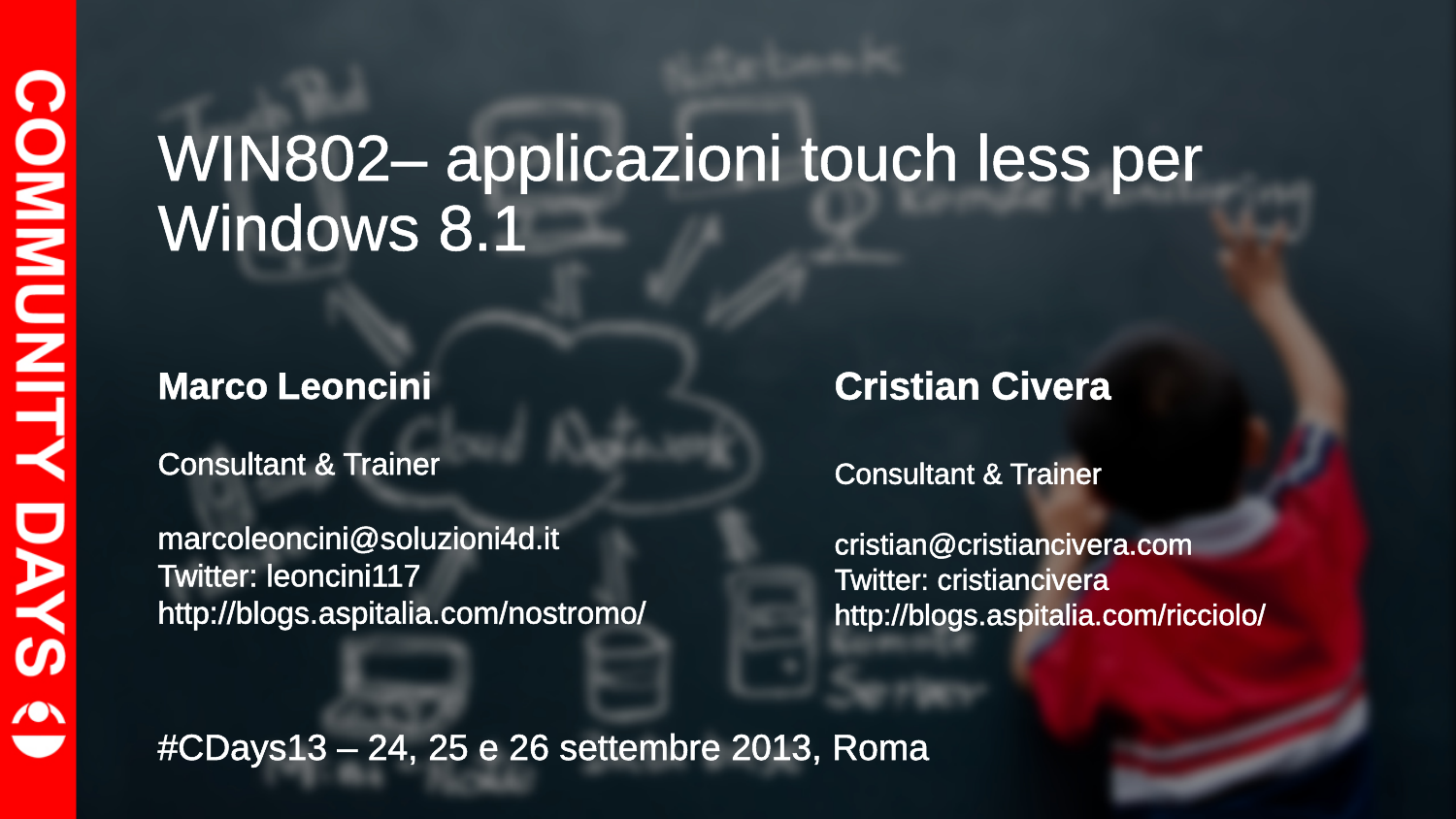

# WIN802– applicazioni touch less per Windows 8.1
Marco Leoncini

Consultant & Trainer

marcoleoncini@soluzioni4d.it
Twitter: leoncini117
http://blogs.aspitalia.com/nostromo/
Cristian Civera

Consultant & Trainer

cristian@cristiancivera.com
Twitter: cristiancivera
http://blogs.aspitalia.com/ricciolo/
#CDays13 – 24, 25 e 26 settembre 2013, Roma